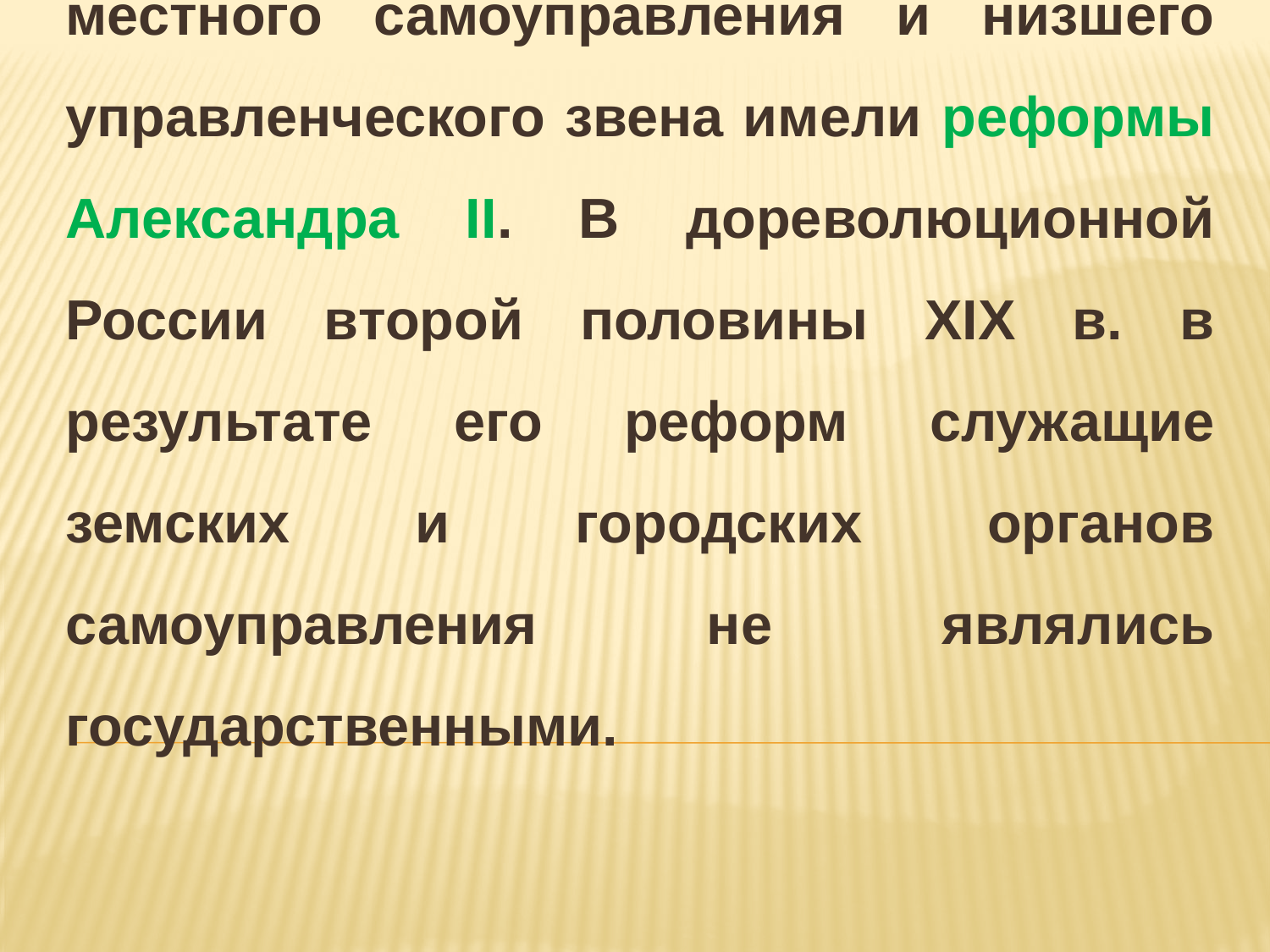

Особое значение в развитии местного самоуправления и низшего управленческого звена имели реформы Александра II. В дореволюционной России второй половины XIX в. в результате его реформ служащие земских и городских органов самоуправления не являлись государственными.